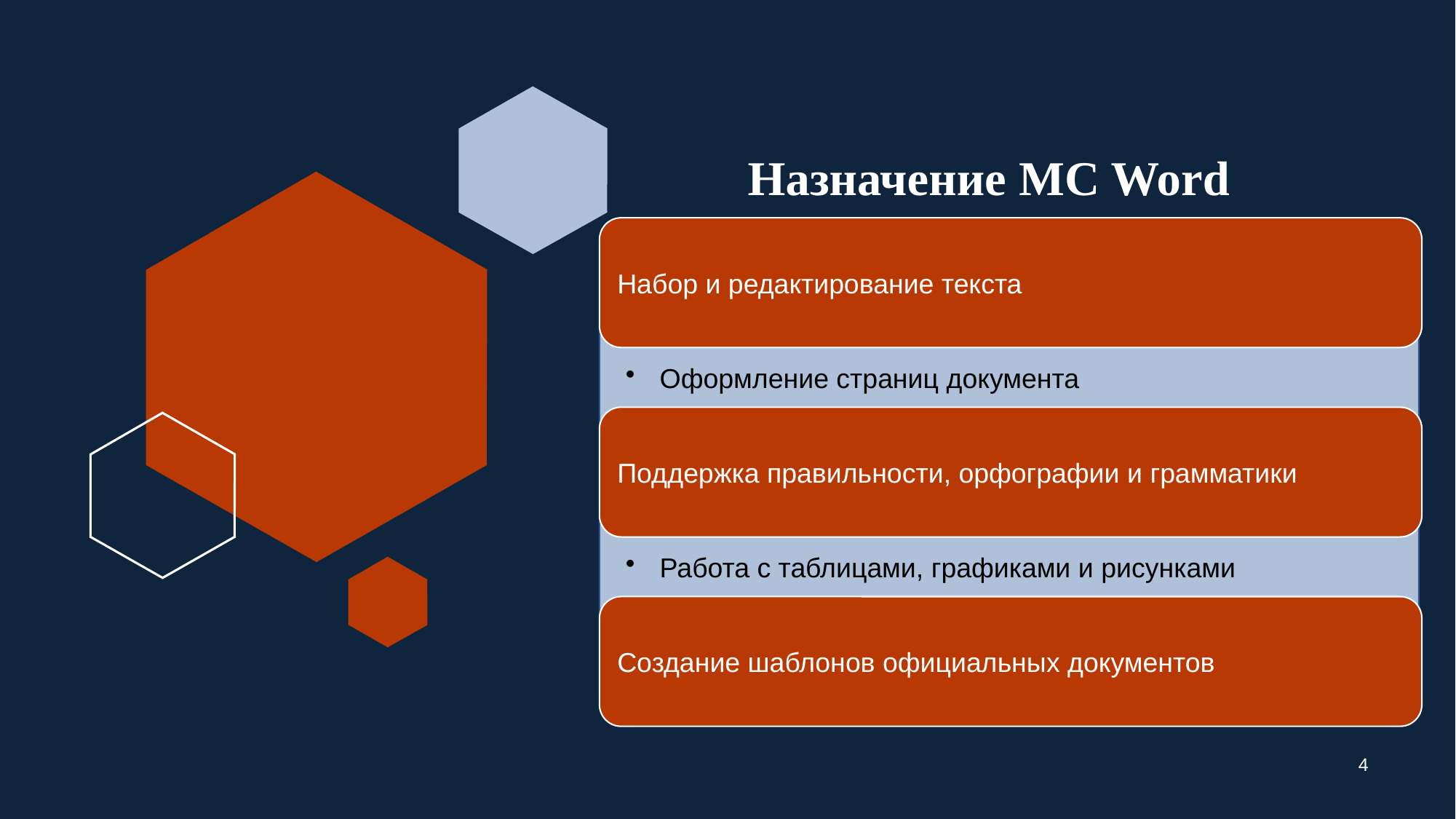

# Назначение MC Word
Набор и редактирование текста
Оформление страниц документа
Поддержка правильности, орфографии и грамматики
Работа с таблицами, графиками и рисунками
Создание шаблонов официальных документов

4